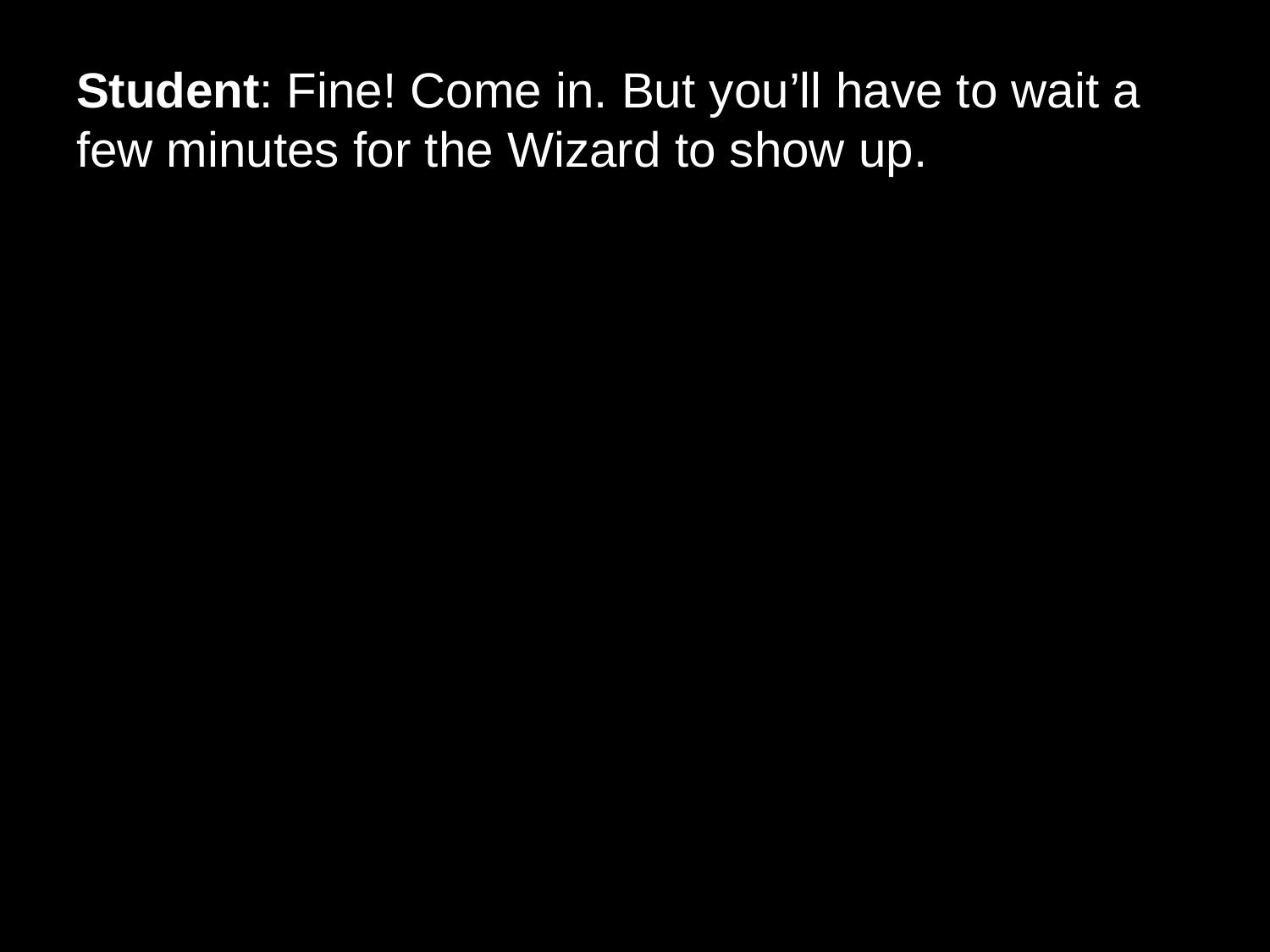

# Student: Fine! Come in. But you’ll have to wait a few minutes for the Wizard to show up.